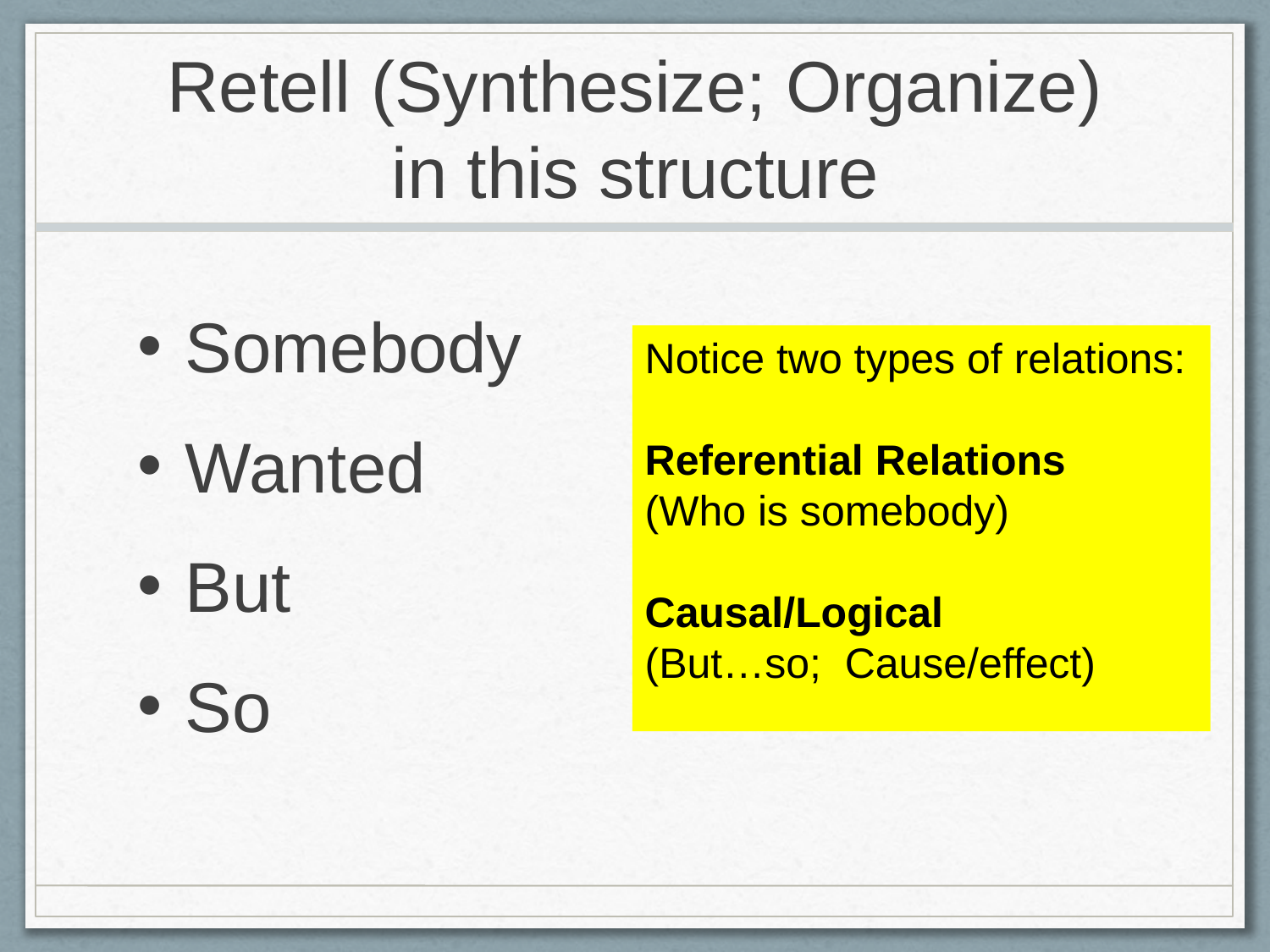

# Retell (Synthesize; Organize) in this structure
Somebody
Wanted
But
So
Notice two types of relations:

Referential Relations
(Who is somebody)

Causal/Logical
(But…so;  Cause/effect)